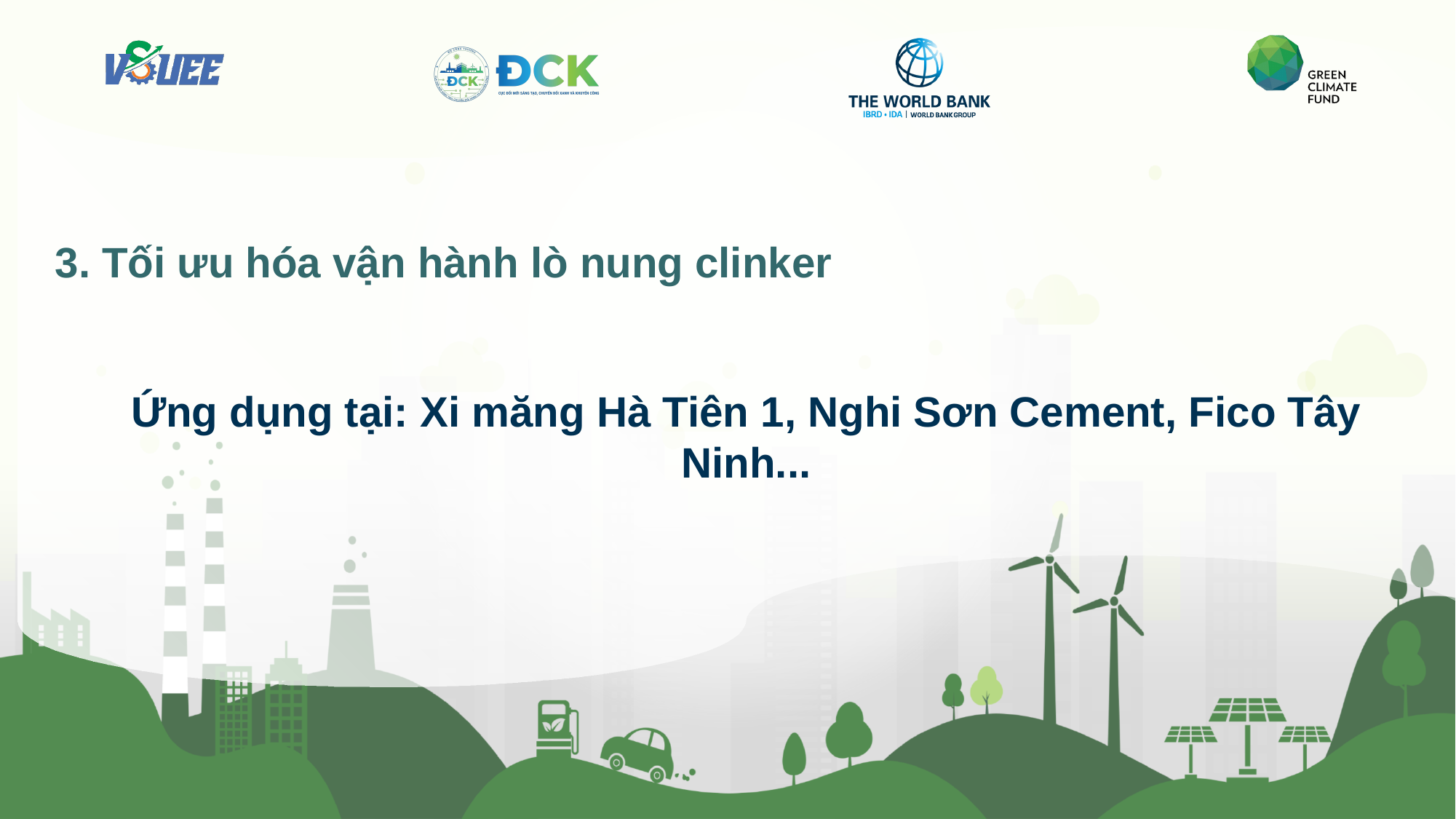

3. Tối ưu hóa vận hành lò nung clinker
Ứng dụng tại: Xi măng Hà Tiên 1, Nghi Sơn Cement, Fico Tây Ninh...